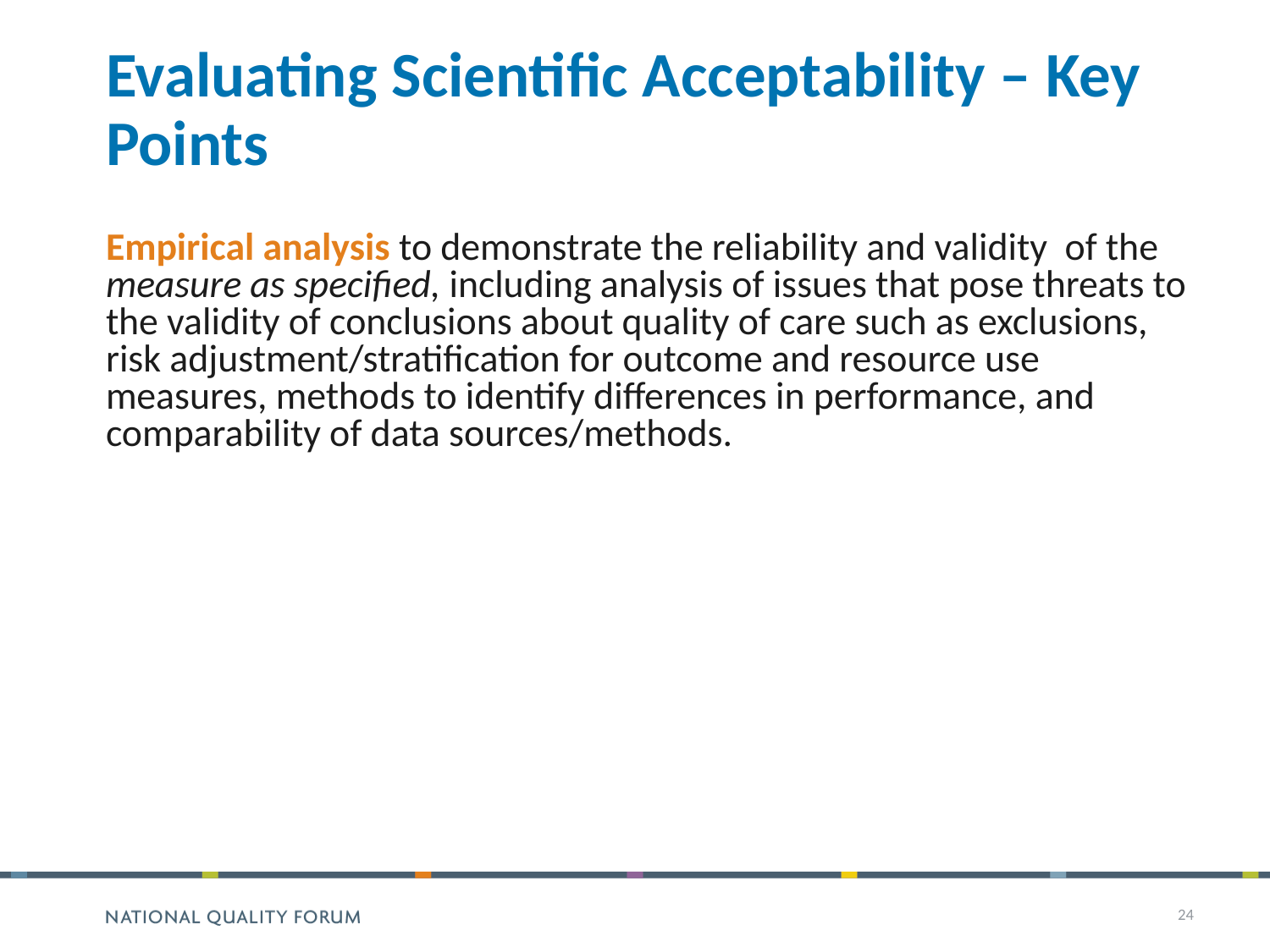

# Evaluating Scientific Acceptability – Key Points
Empirical analysis to demonstrate the reliability and validity  of the measure as specified, including analysis of issues that pose threats to the validity of conclusions about quality of care such as exclusions, risk adjustment/stratification for outcome and resource use measures, methods to identify differences in performance, and comparability of data sources/methods.

24